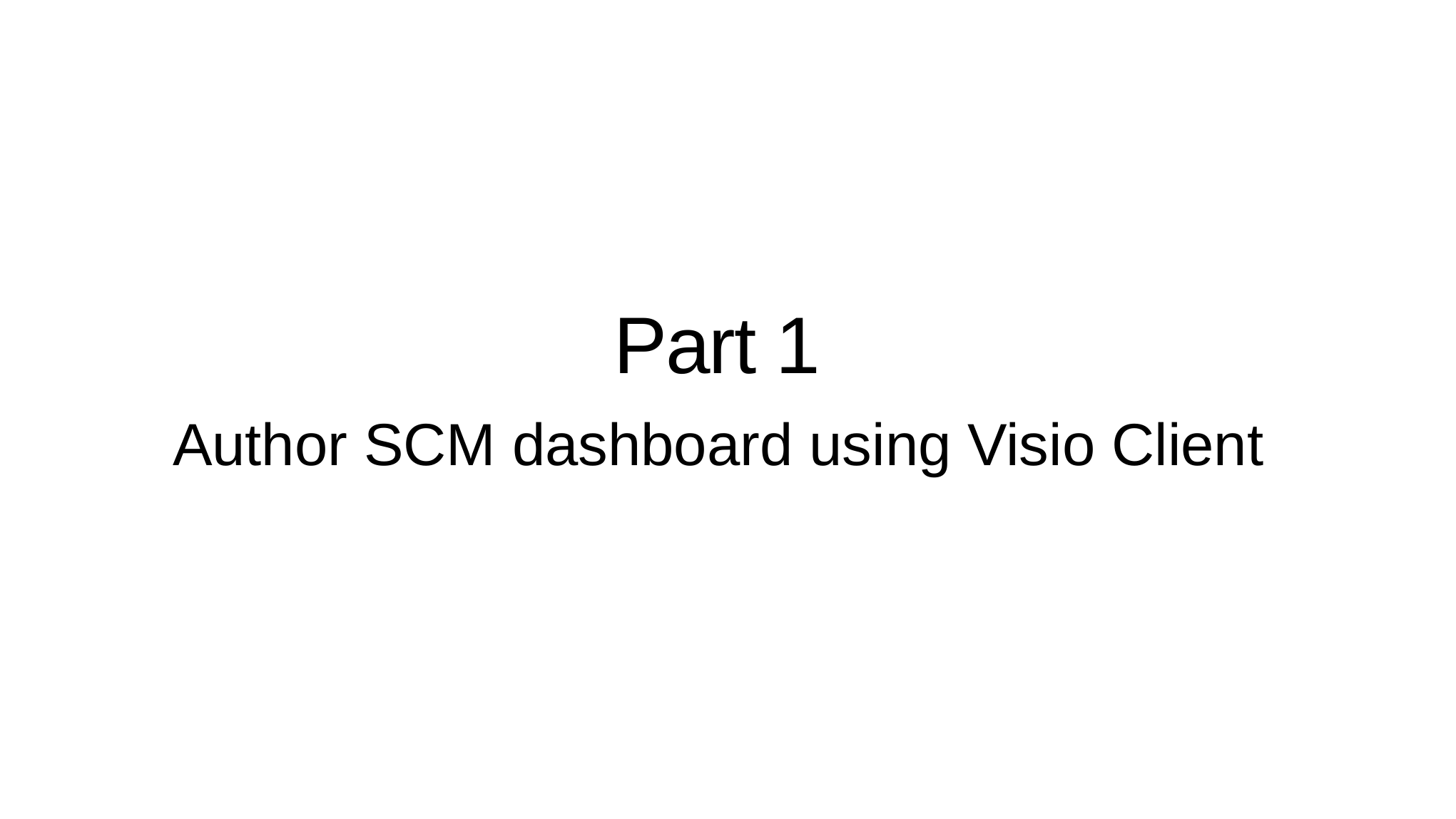

# Part 1
Author SCM dashboard using Visio Client